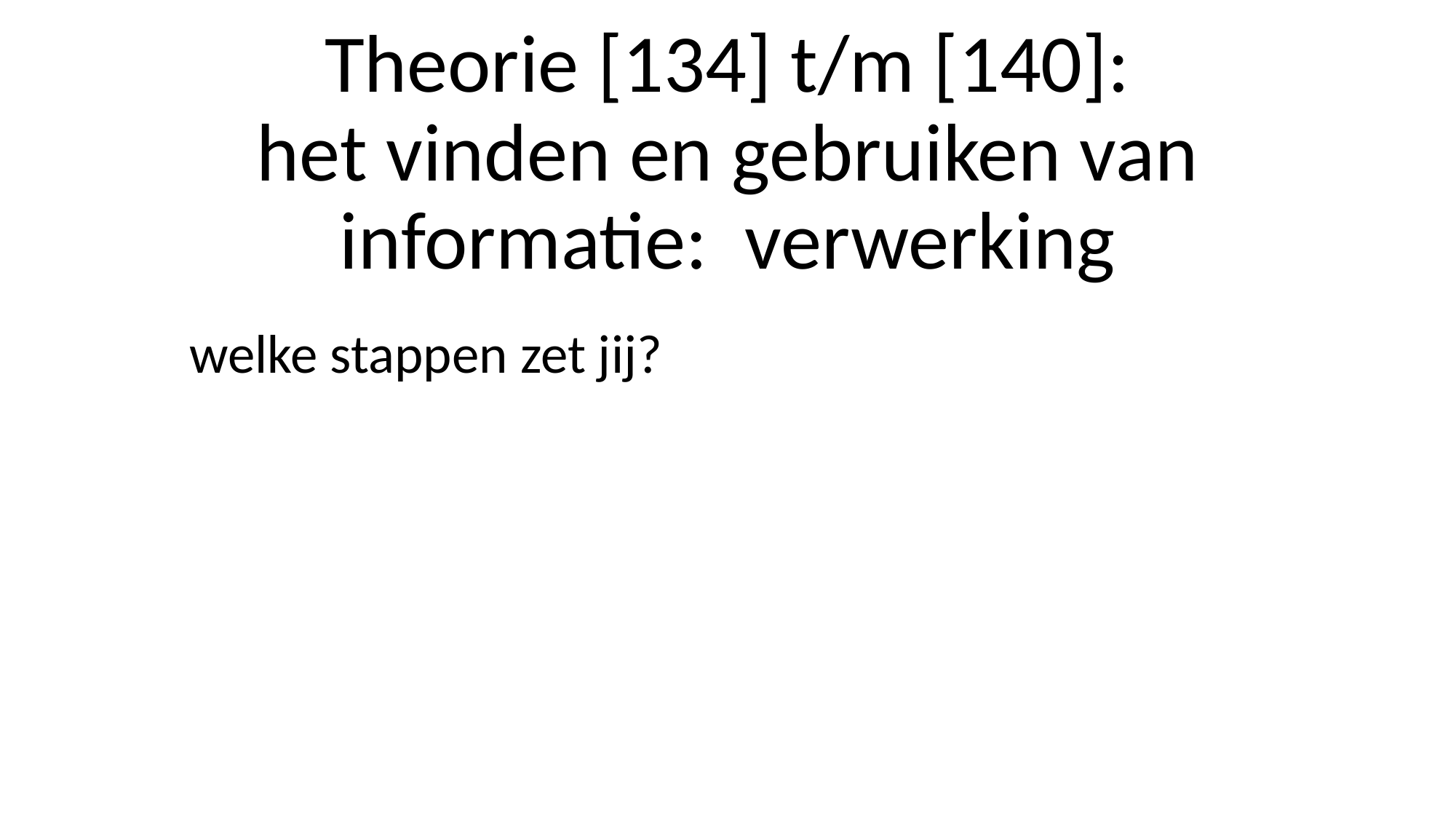

# Theorie [134] t/m [140]: het vinden en gebruiken van informatie:  verwerking
welke stappen zet jij?